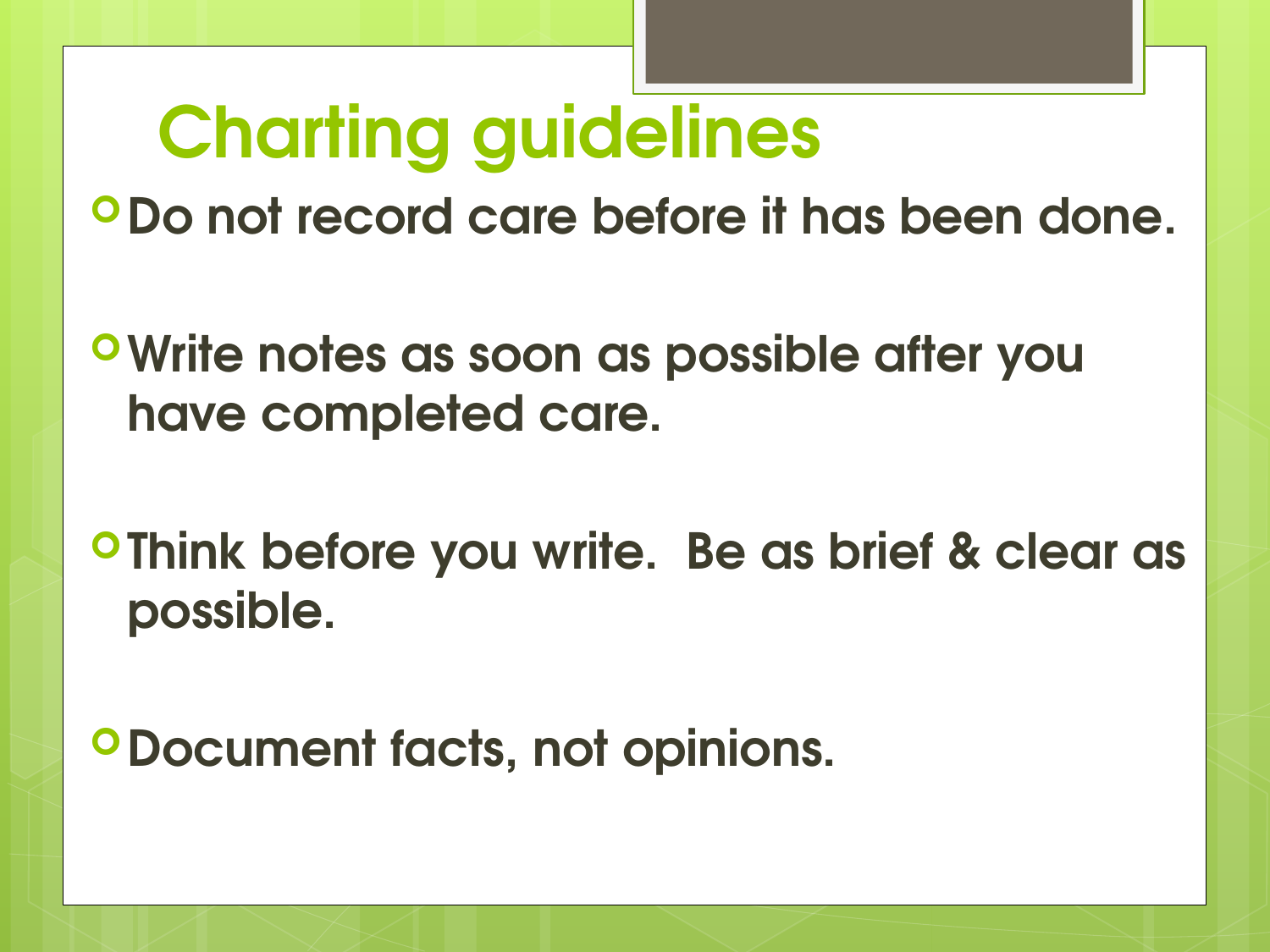

# Charting guidelines
Do not record care before it has been done.

Write notes as soon as possible after you have completed care.

Think before you write.  Be as brief & clear as possible.

Document facts, not opinions.